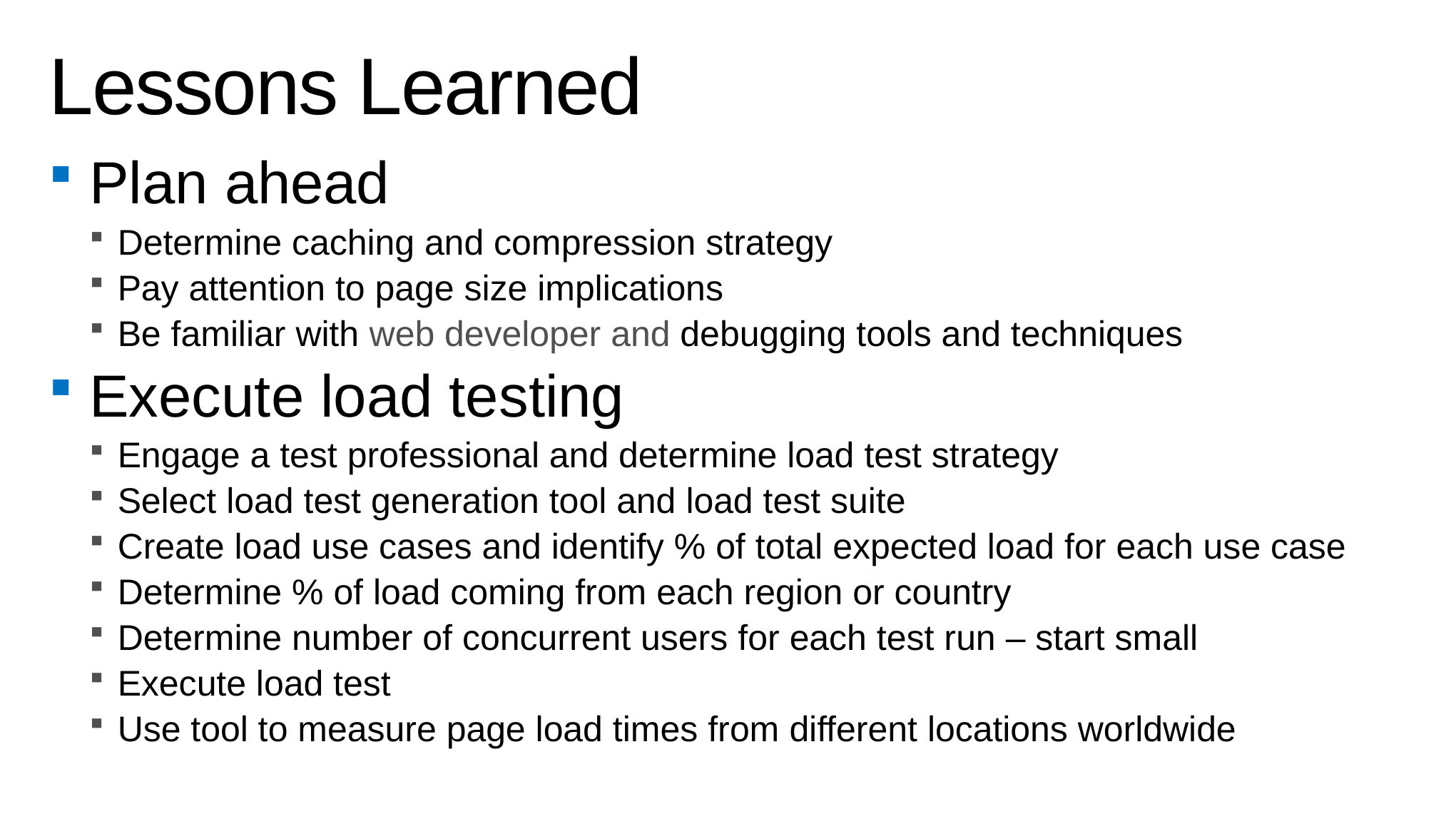

# Lessons Learned
Plan ahead
Determine caching and compression strategy
Pay attention to page size implications
Be familiar with web developer and debugging tools and techniques
Execute load testing
Engage a test professional and determine load test strategy
Select load test generation tool and load test suite
Create load use cases and identify % of total expected load for each use case
Determine % of load coming from each region or country
Determine number of concurrent users for each test run – start small
Execute load test
Use tool to measure page load times from different locations worldwide